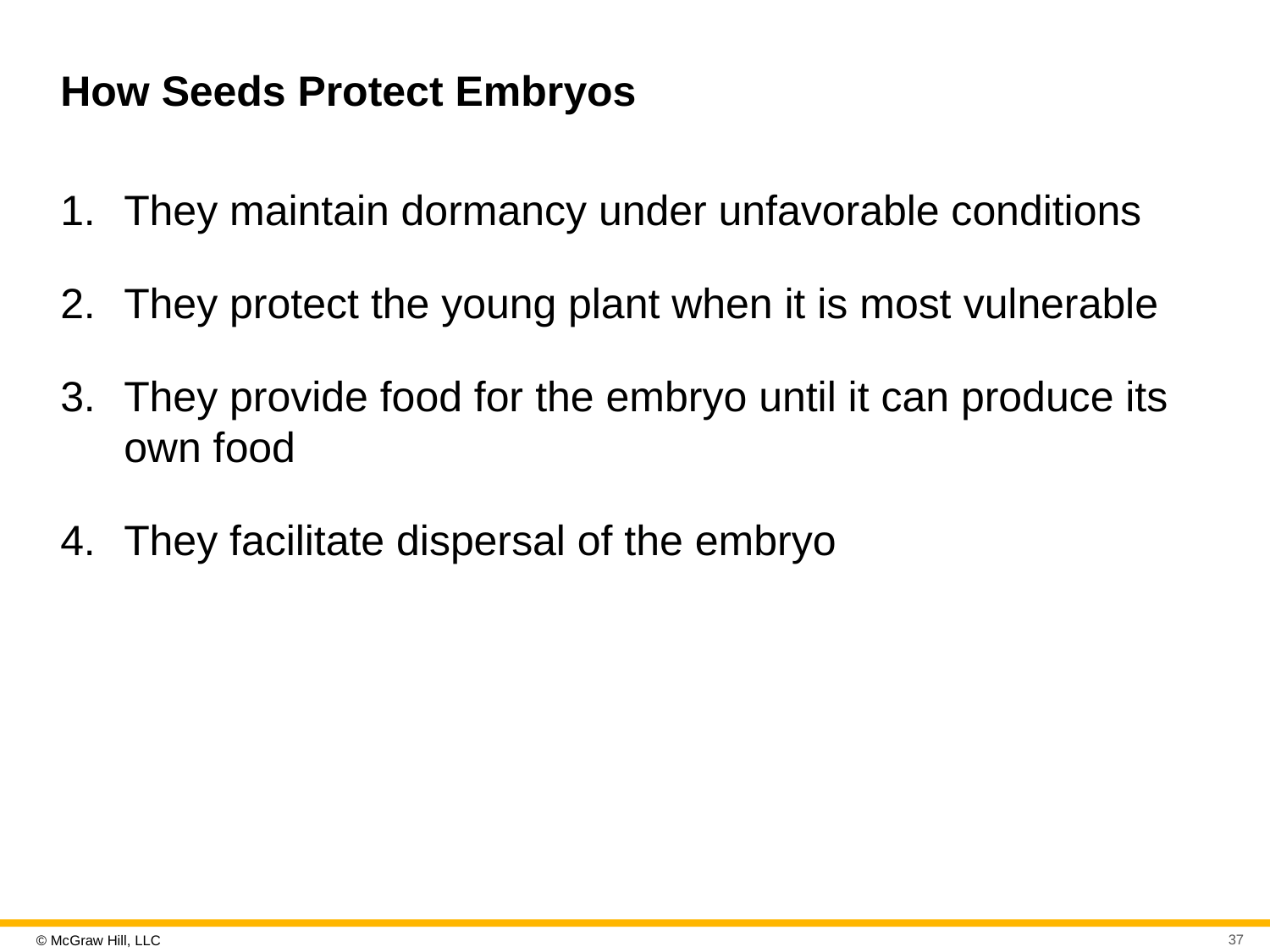

# How Seeds Protect Embryos
They maintain dormancy under unfavorable conditions
They protect the young plant when it is most vulnerable
They provide food for the embryo until it can produce its own food
They facilitate dispersal of the embryo
37